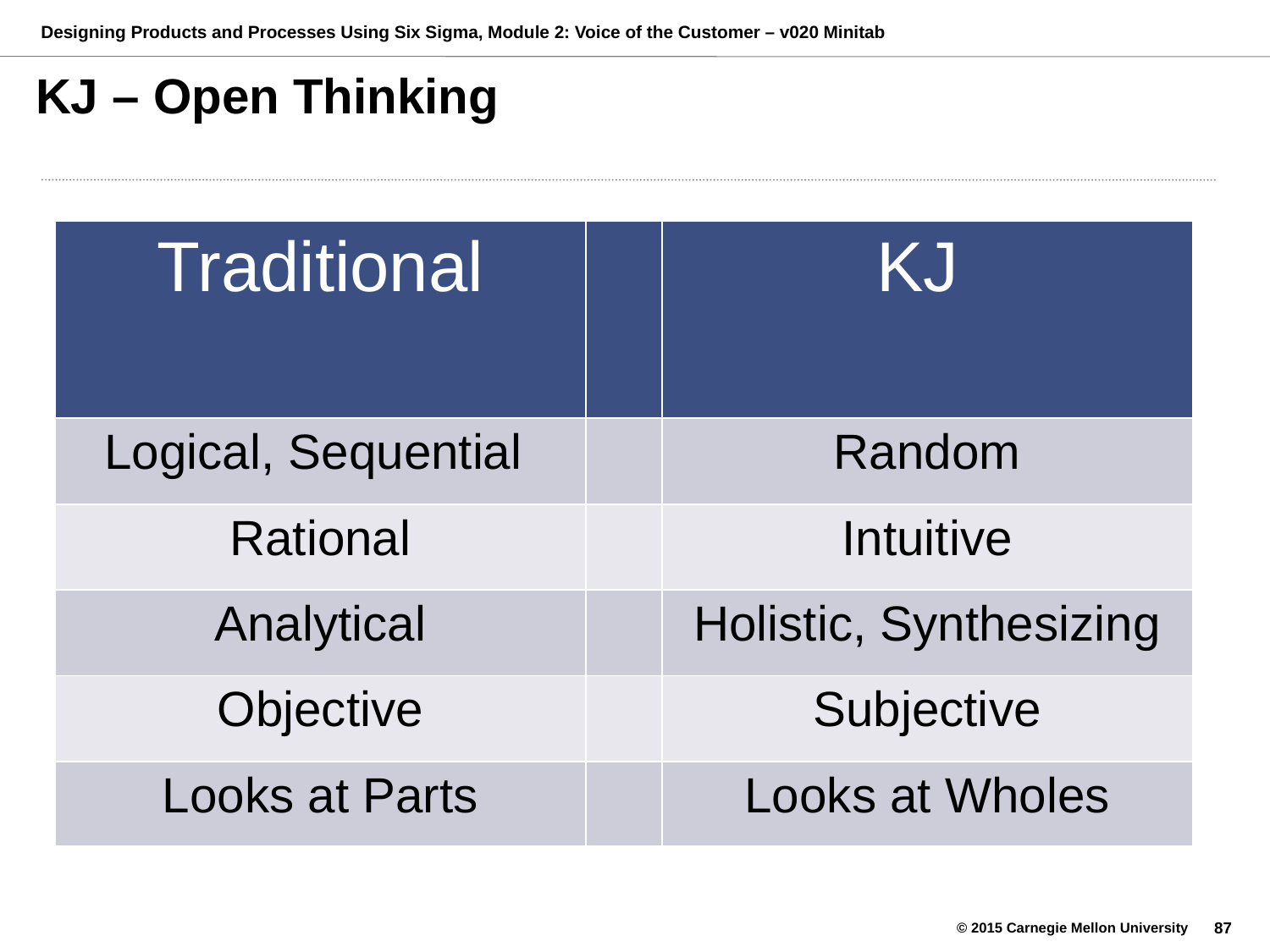

# KJ – Open Thinking

| Traditional |  | KJ |
| --- | --- | --- |
| Logical, Sequential |  | Random |
| Rational |  | Intuitive |
| Analytical |  | Holistic, Synthesizing |
| Objective |  | Subjective |
| Looks at Parts |  | Looks at Wholes |